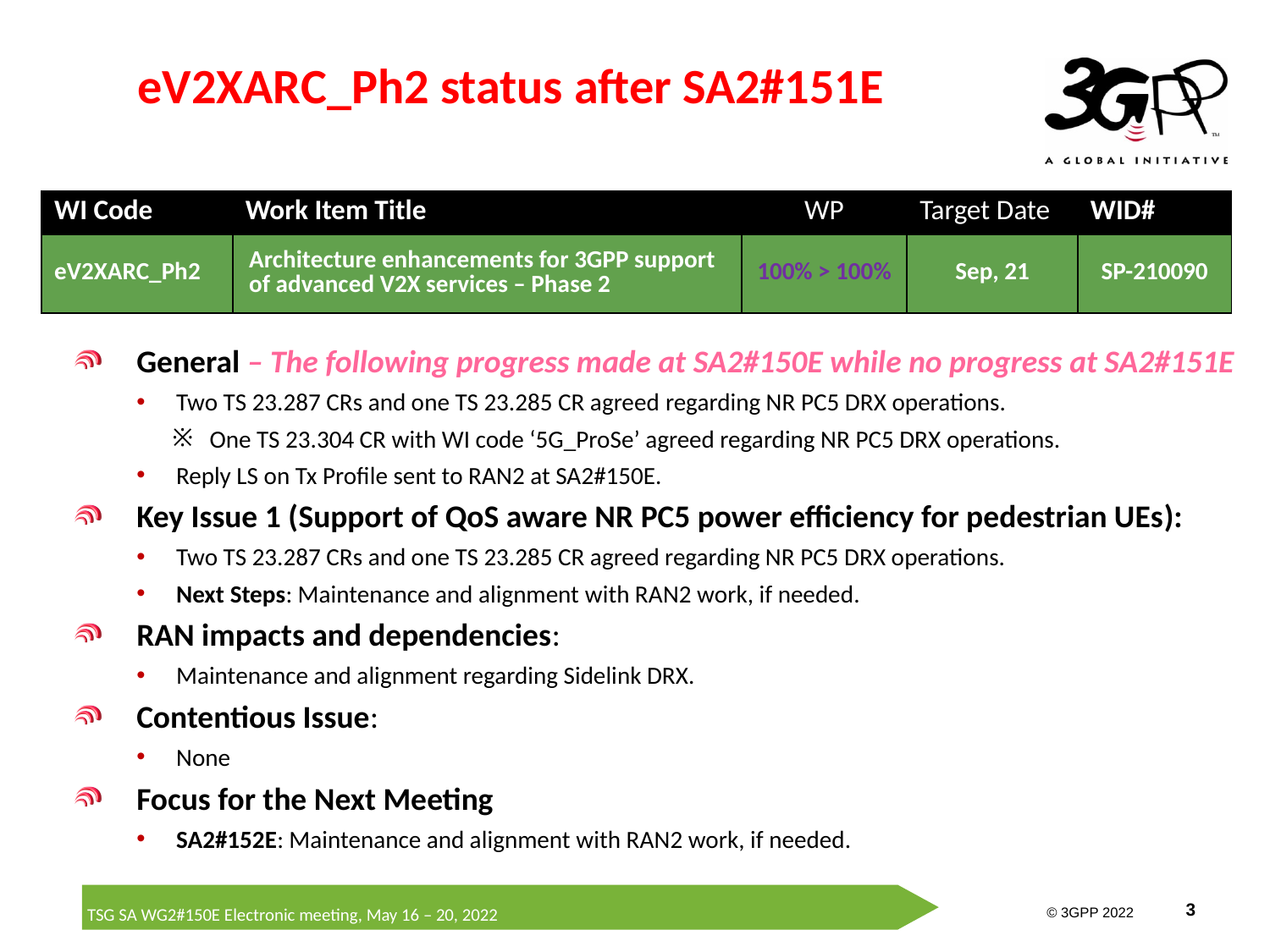

# eV2XARC_Ph2 status after SA2#151E
| WI Code | Work Item Title | WP | Target Date | WID# |
| --- | --- | --- | --- | --- |
| eV2XARC\_Ph2 | Architecture enhancements for 3GPP support of advanced V2X services – Phase 2 | 100% > 100% | Sep, 21 | SP-210090 |
General – The following progress made at SA2#150E while no progress at SA2#151E
Two TS 23.287 CRs and one TS 23.285 CR agreed regarding NR PC5 DRX operations.
One TS 23.304 CR with WI code ‘5G_ProSe’ agreed regarding NR PC5 DRX operations.
Reply LS on Tx Profile sent to RAN2 at SA2#150E.
Key Issue 1 (Support of QoS aware NR PC5 power efficiency for pedestrian UEs):
Two TS 23.287 CRs and one TS 23.285 CR agreed regarding NR PC5 DRX operations.
Next Steps: Maintenance and alignment with RAN2 work, if needed.
RAN impacts and dependencies:
Maintenance and alignment regarding Sidelink DRX.
Contentious Issue:
None
Focus for the Next Meeting
SA2#152E: Maintenance and alignment with RAN2 work, if needed.